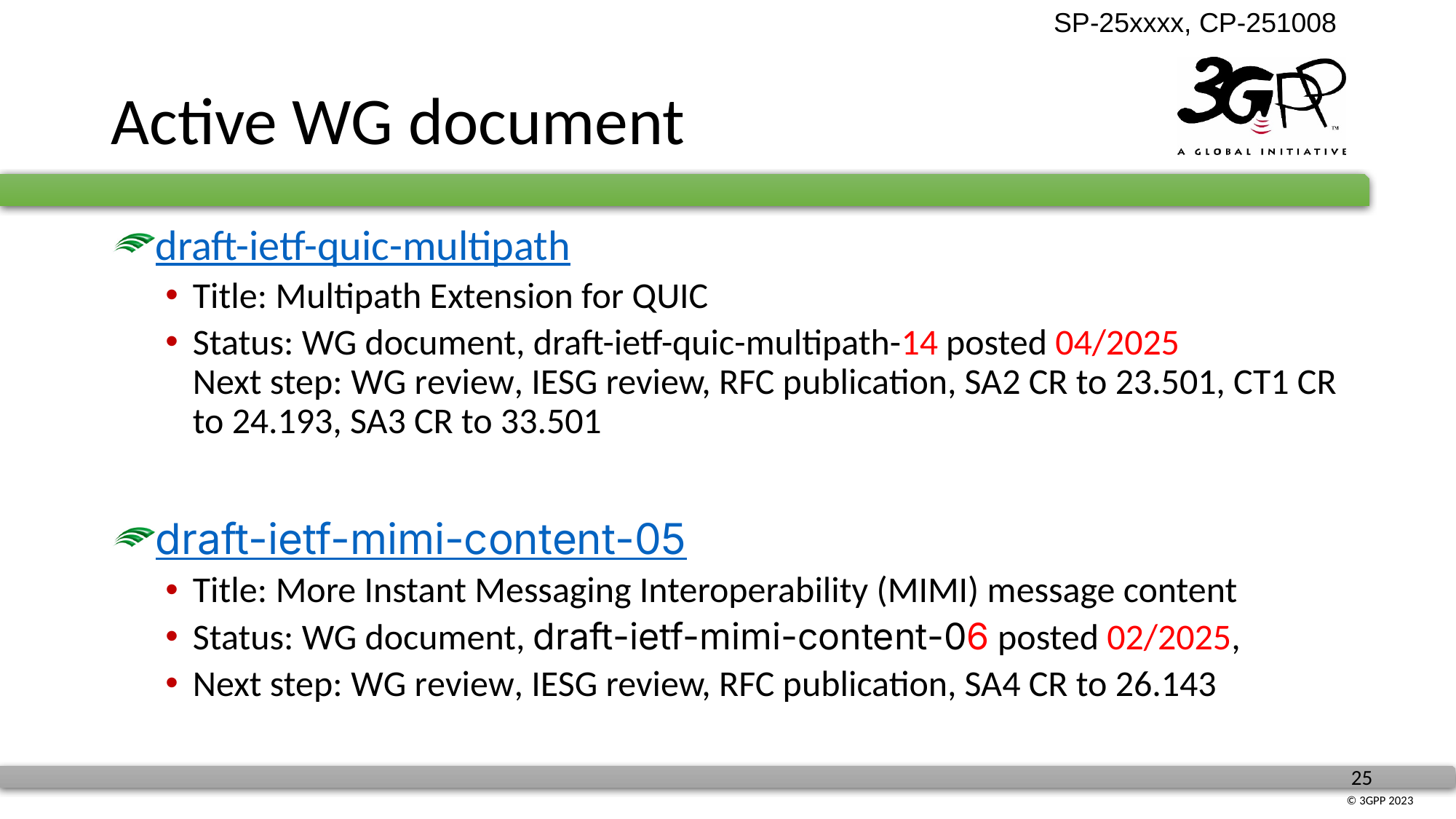

# Active WG document
draft-ietf-quic-multipath
Title: Multipath Extension for QUIC
Status: WG document, draft-ietf-quic-multipath-14 posted 04/2025
Next step: WG review, IESG review, RFC publication, SA2 CR to 23.501, CT1 CR to 24.193, SA3 CR to 33.501

draft-ietf-mimi-content-05
Title: More Instant Messaging Interoperability (MIMI) message content
Status: WG document, draft-ietf-mimi-content-06 posted 02/2025,
Next step: WG review, IESG review, RFC publication, SA4 CR to 26.143